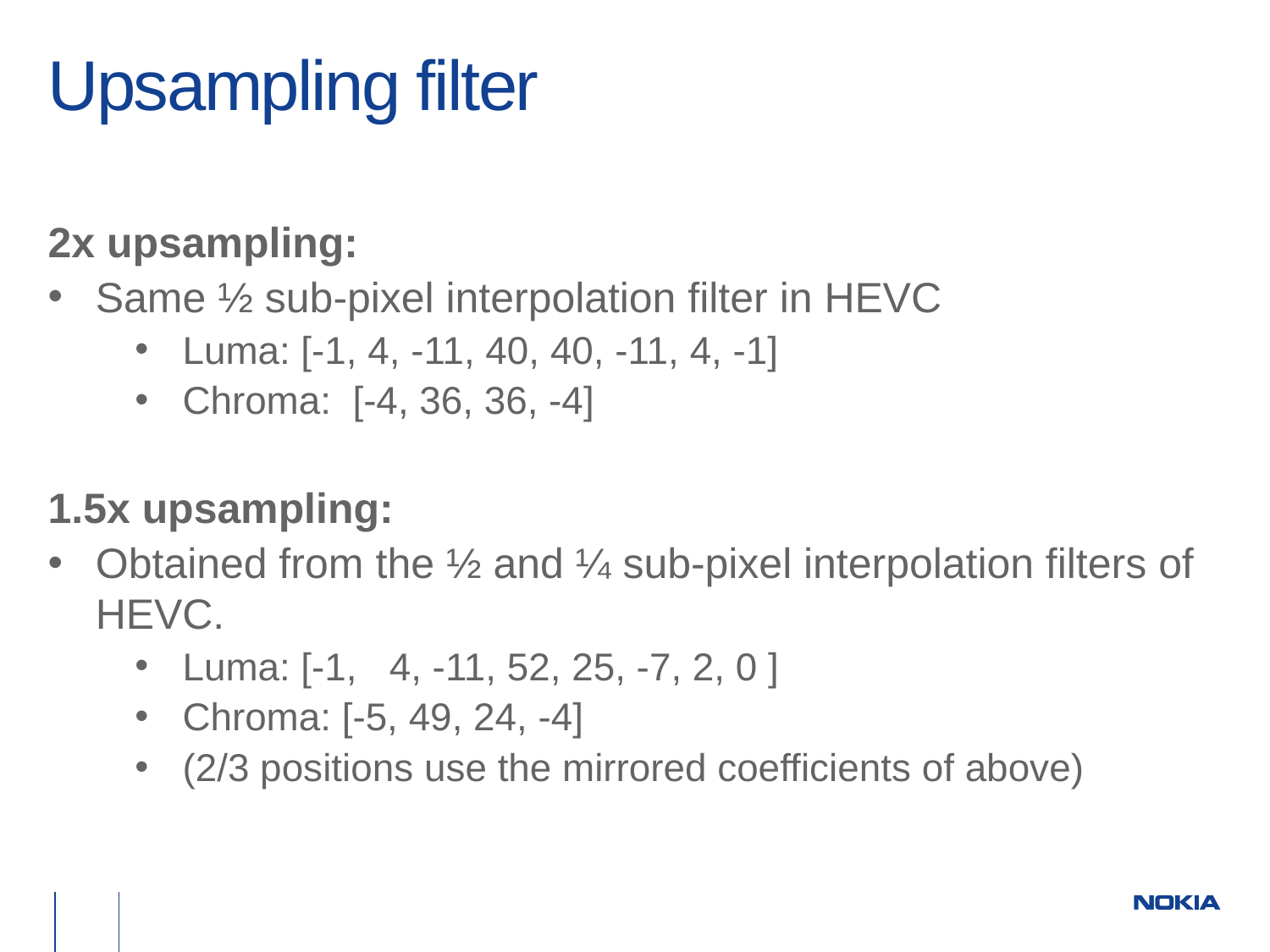

# Upsampling filter
2x upsampling:
Same ½ sub-pixel interpolation filter in HEVC
Luma: [-1, 4, -11, 40, 40, -11, 4, -1]
Chroma:  [-4, 36, 36, -4]

1.5x upsampling:
Obtained from the ½ and ¼ sub-pixel interpolation filters of HEVC.
Luma: [-1,   4, -11, 52, 25, -7, 2, 0 ]
Chroma: [-5, 49, 24, -4]
(2/3 positions use the mirrored coefficients of above)